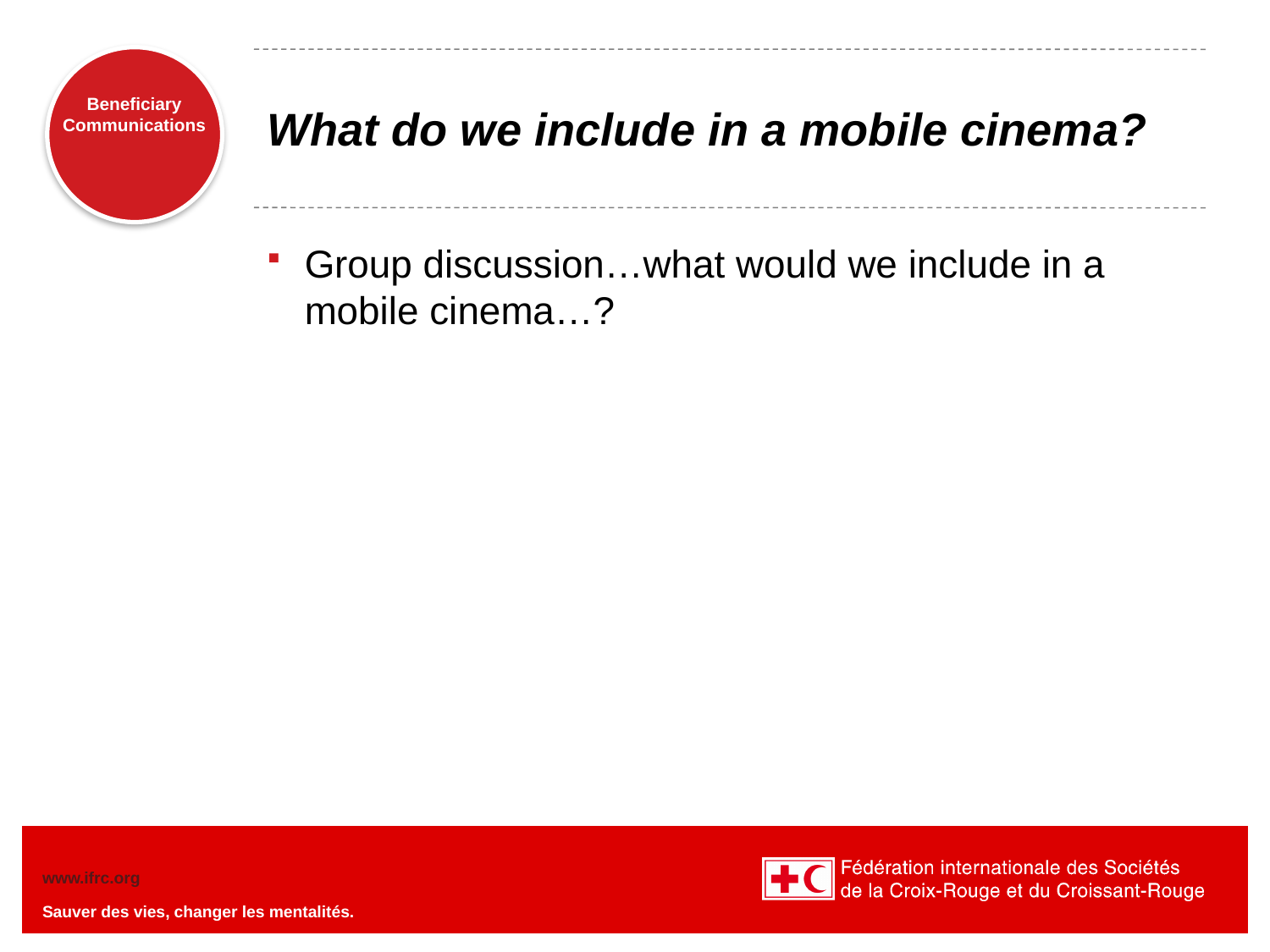

# What do we include in a mobile cinema?

Group discussion…what would we include in a mobile cinema…?